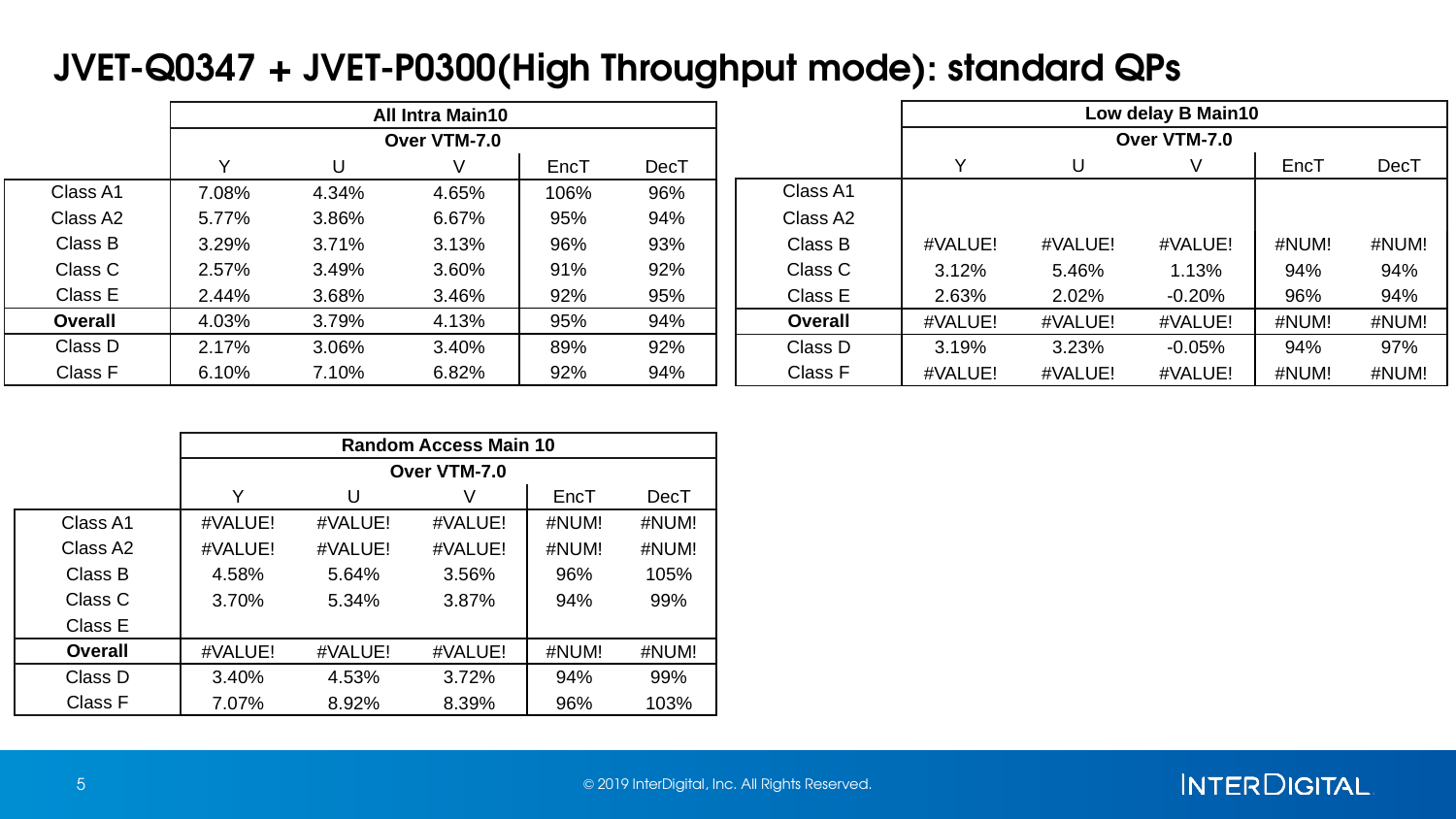

# JVET-Q0347 + JVET-P0300(High Throughput mode): standard QPs
|  | Low delay B Main10 |  |  |  |  |
| --- | --- | --- | --- | --- | --- |
|  | Over VTM-7.0 |  |  |  |  |
|  | Y | U | V | EncT | DecT |
| Class A1 |  |  |  |  |  |
| Class A2 |  |  |  |  |  |
| Class B | #VALUE! | #VALUE! | #VALUE! | #NUM! | #NUM! |
| Class C | 3.12% | 5.46% | 1.13% | 94% | 94% |
| Class E | 2.63% | 2.02% | -0.20% | 96% | 94% |
| Overall | #VALUE! | #VALUE! | #VALUE! | #NUM! | #NUM! |
| Class D | 3.19% | 3.23% | -0.05% | 94% | 97% |
| Class F | #VALUE! | #VALUE! | #VALUE! | #NUM! | #NUM! |
|  | All Intra Main10 |  |  |  |  |
| --- | --- | --- | --- | --- | --- |
|  | Over VTM-7.0 |  |  |  |  |
|  | Y | U | V | EncT | DecT |
| Class A1 | 7.08% | 4.34% | 4.65% | 106% | 96% |
| Class A2 | 5.77% | 3.86% | 6.67% | 95% | 94% |
| Class B | 3.29% | 3.71% | 3.13% | 96% | 93% |
| Class C | 2.57% | 3.49% | 3.60% | 91% | 92% |
| Class E | 2.44% | 3.68% | 3.46% | 92% | 95% |
| Overall | 4.03% | 3.79% | 4.13% | 95% | 94% |
| Class D | 2.17% | 3.06% | 3.40% | 89% | 92% |
| Class F | 6.10% | 7.10% | 6.82% | 92% | 94% |
|  | Random Access Main 10 |  |  |  |  |
| --- | --- | --- | --- | --- | --- |
|  | Over VTM-7.0 |  |  |  |  |
|  | Y | U | V | EncT | DecT |
| Class A1 | #VALUE! | #VALUE! | #VALUE! | #NUM! | #NUM! |
| Class A2 | #VALUE! | #VALUE! | #VALUE! | #NUM! | #NUM! |
| Class B | 4.58% | 5.64% | 3.56% | 96% | 105% |
| Class C | 3.70% | 5.34% | 3.87% | 94% | 99% |
| Class E |  |  |  |  |  |
| Overall | #VALUE! | #VALUE! | #VALUE! | #NUM! | #NUM! |
| Class D | 3.40% | 4.53% | 3.72% | 94% | 99% |
| Class F | 7.07% | 8.92% | 8.39% | 96% | 103% |
5
© 2019 InterDigital, Inc. All Rights Reserved.